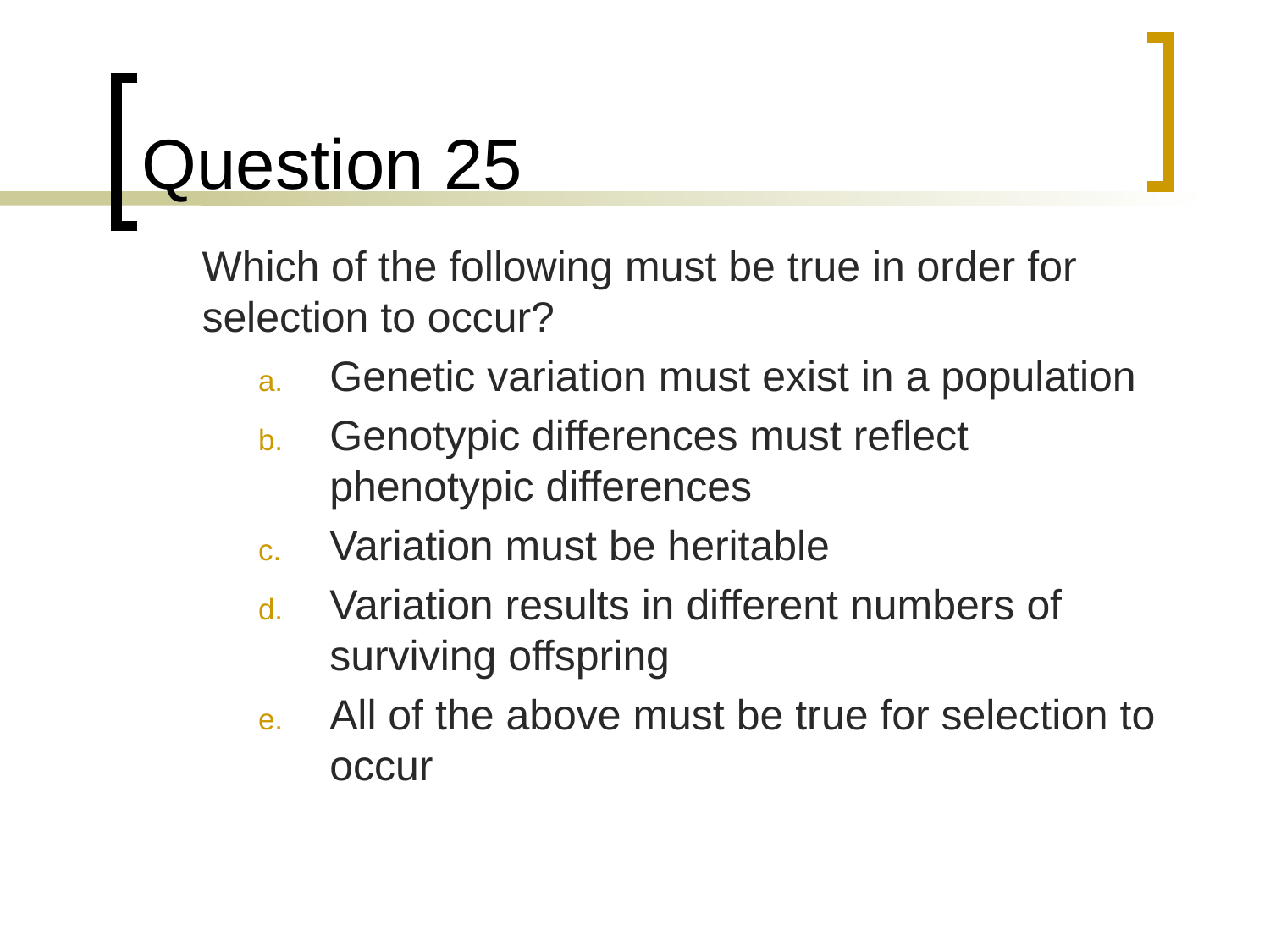

# Question 25
	Which of the following must be true in order for selection to occur?
Genetic variation must exist in a population
Genotypic differences must reflect phenotypic differences
Variation must be heritable
Variation results in different numbers of surviving offspring
All of the above must be true for selection to occur